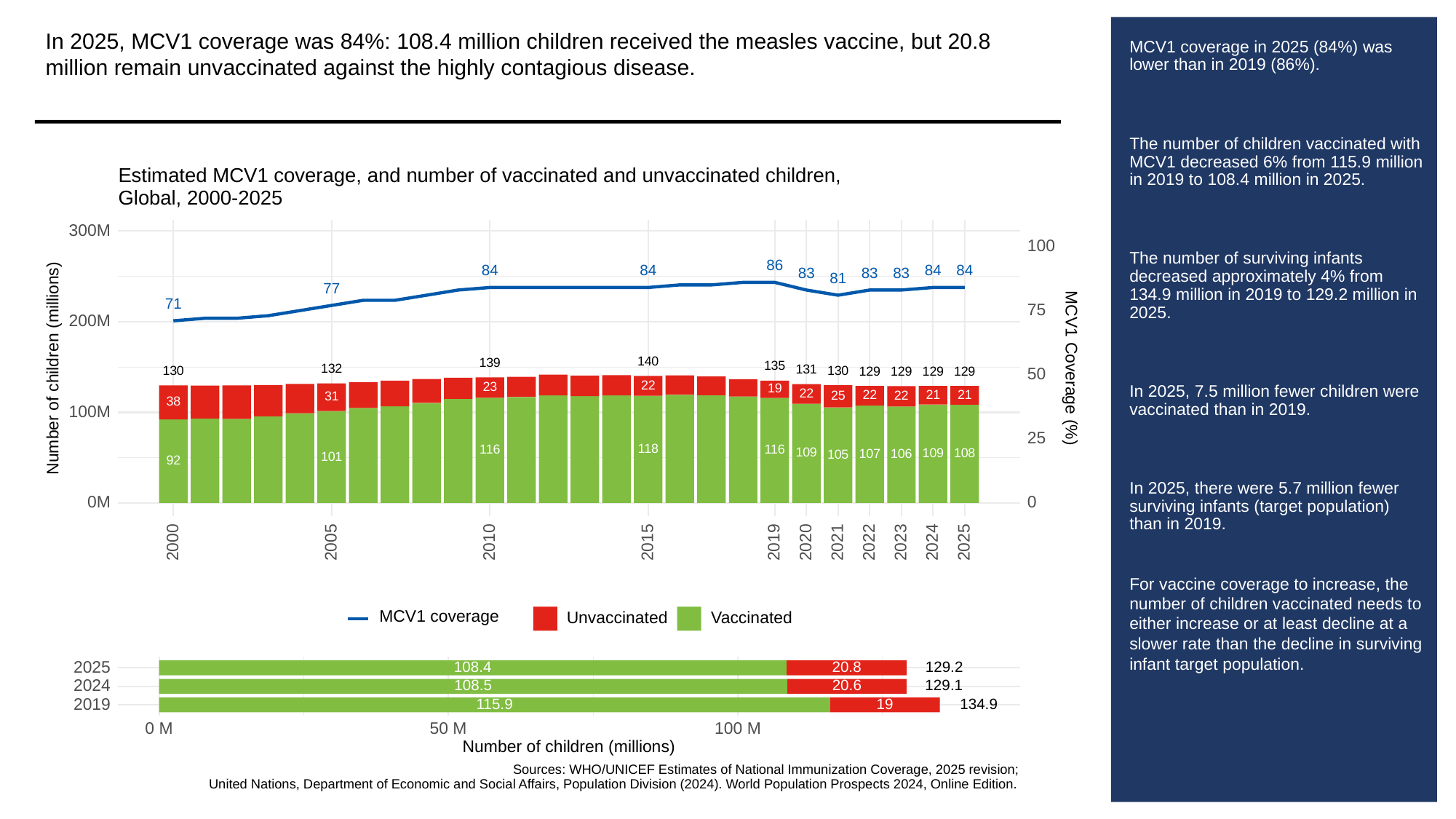

In 2025, MCV1 coverage was 84%: 108.4 million children received the measles vaccine, but 20.8 million remain unvaccinated against the highly contagious disease.
# MCV1 coverage in 2025 (84%) was lower than in 2019 (86%).

The number of children vaccinated with MCV1 decreased 6% from 115.9 million in 2019 to 108.4 million in 2025.

The number of surviving infants decreased approximately 4% from 134.9 million in 2019 to 129.2 million in 2025.

In 2025, 7.5 million fewer children were vaccinated than in 2019.

In 2025, there were 5.7 million fewer surviving infants (target population) than in 2019.

For vaccine coverage to increase, the number of children vaccinated needs to either increase or at least decline at a slower rate than the decline in surviving infant target population.

Estimated MCV1 coverage, and number of vaccinated and unvaccinated children,
Global, 2000-2025

300M

100
86
84
84
84
84
83
83
83
81

77
71
75
200M

140
139
Number of children (millions)
MCV1 Coverage (%)
135
132
131
130
130

129
129
129
129
50

22

23

19

22
21
21
22
25
22
31

38

100M

25
118
116
116
109
109
108
107
106
105
101
92

0M
0

2023
2000
2005
2010
2015
2019
2020
2021
2022
2024
2025

MCV1 coverage
Unvaccinated
Vaccinated

2025
108.4
20.8
129.2

2024
108.5
20.6
129.1

2019
134.9
115.9
19

0 M
50 M
100 M
Number of children (millions)
Sources: WHO/UNICEF Estimates of National Immunization Coverage, 2025 revision;
United Nations, Department of Economic and Social Affairs, Population Division (2024). World Population Prospects 2024, Online Edition.